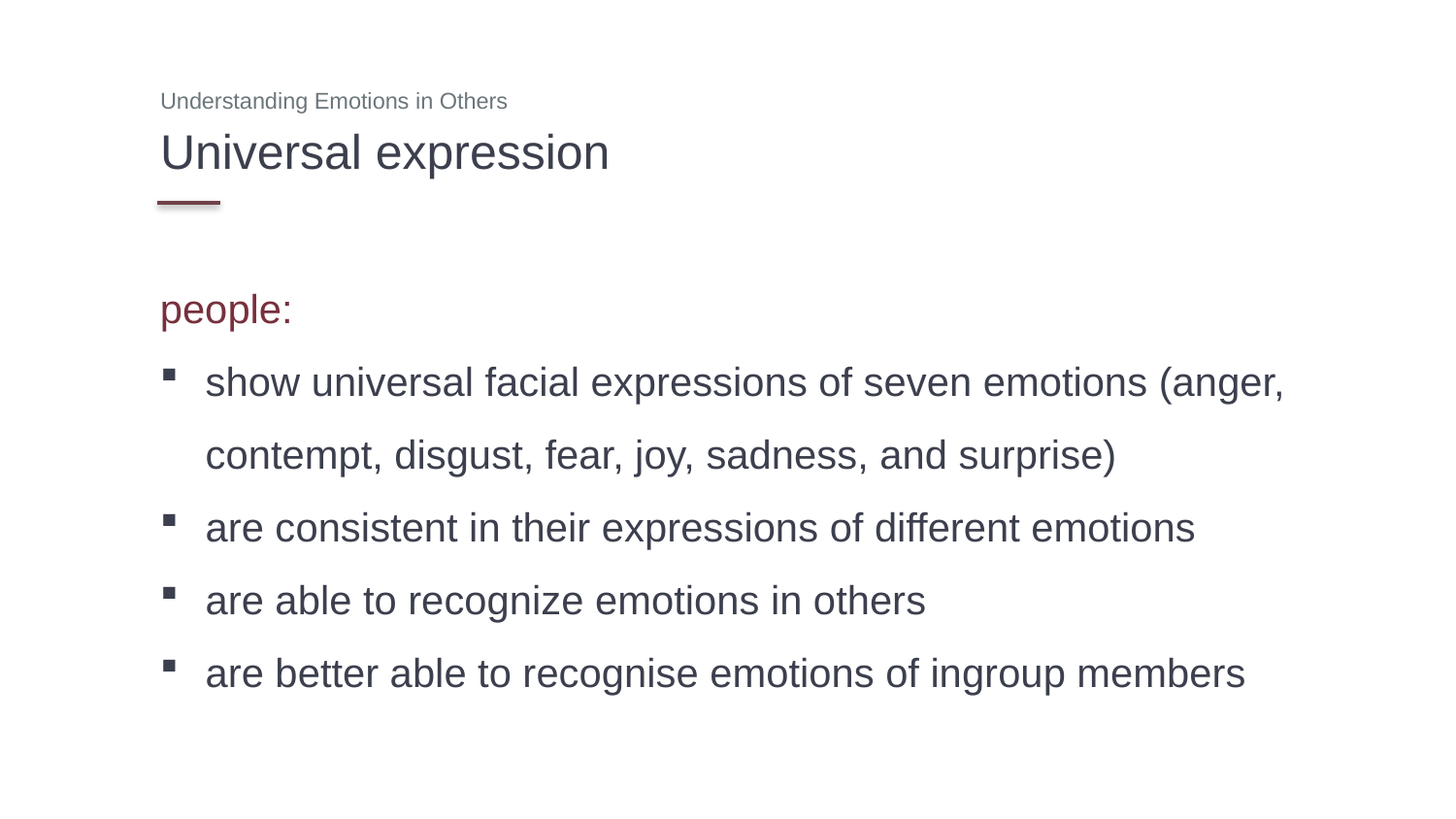

Understanding Emotions in Others
# Universal expression
people:
show universal facial expressions of seven emotions (anger, contempt, disgust, fear, joy, sadness, and surprise)
are consistent in their expressions of different emotions
are able to recognize emotions in others
are better able to recognise emotions of ingroup members